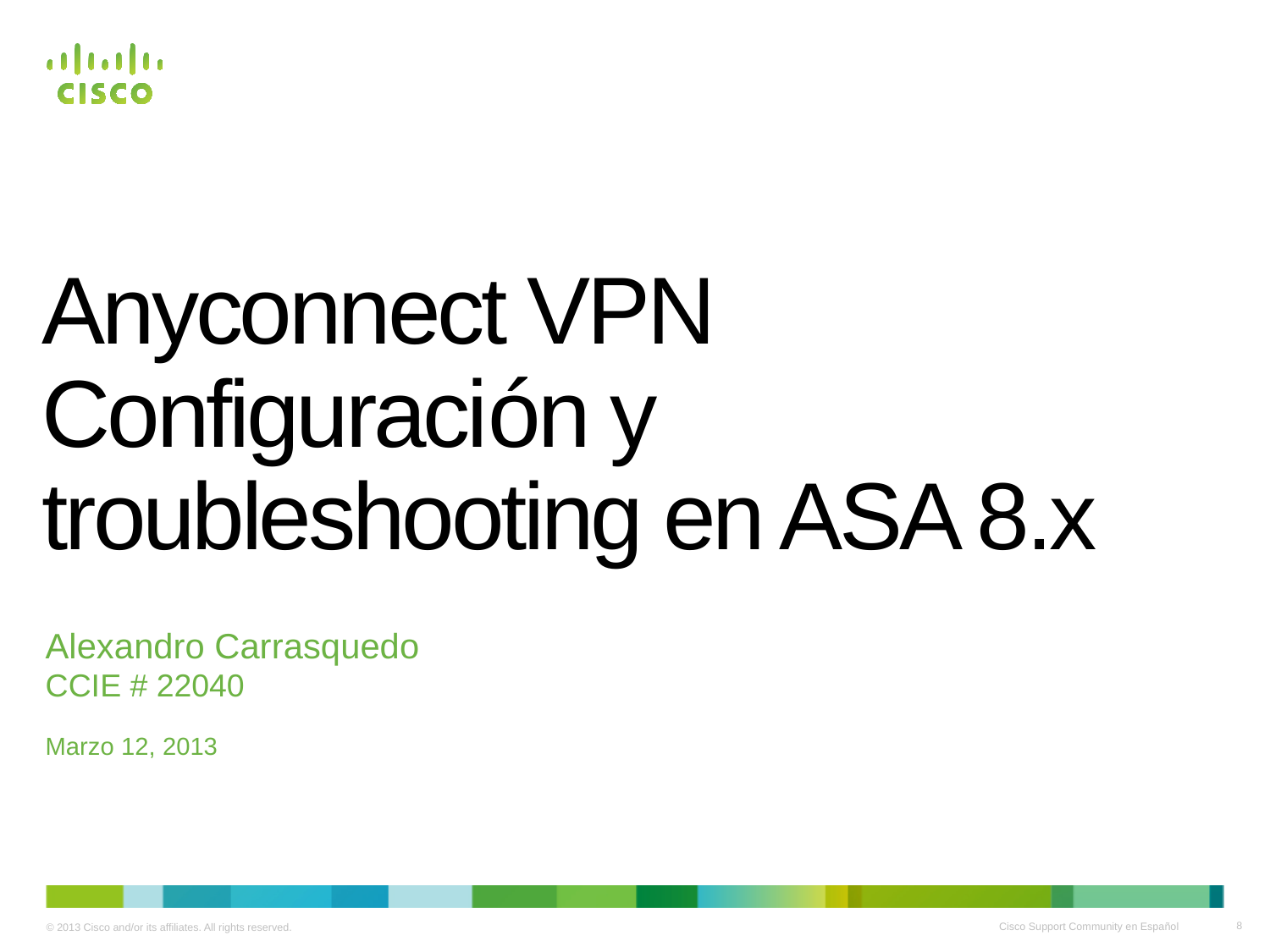

# Anyconnect VPN Configuración y troubleshooting en ASA 8.x
Alexandro Carrasquedo
CCIE # 22040
Marzo 12, 2013